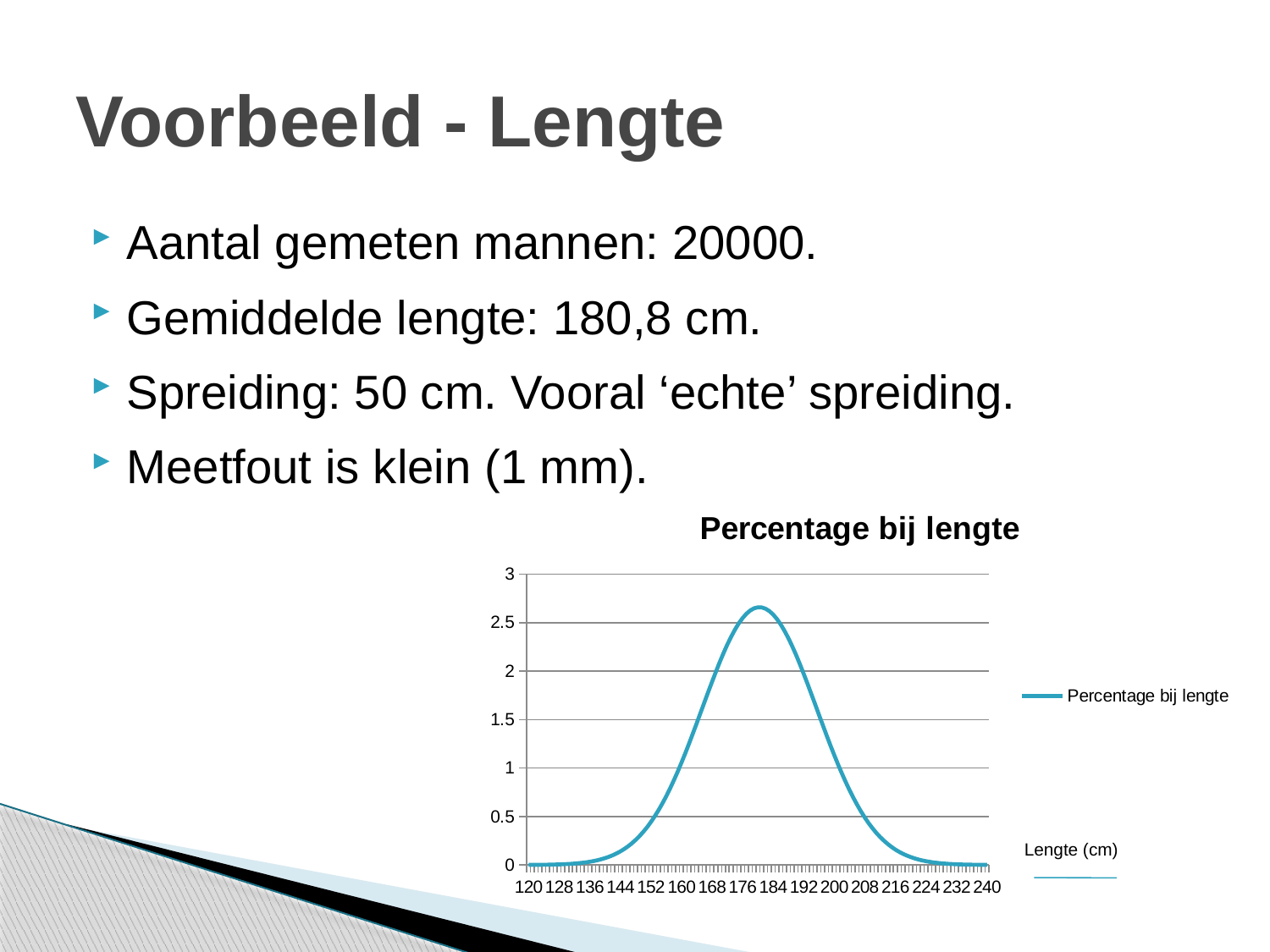

# Voorbeeld - Lengte
Aantal gemeten mannen: 20000.
Gemiddelde lengte: 180,8 cm.
Spreiding: 50 cm. Vooral ‘echte’ spreiding.
Meetfout is klein (1 mm).

### Chart:

| Category |  |
|---|---|
| 120 | 0.0008016481432111329 |
| 121 | 0.0010461708937702153 |
| 122 | 0.001359224760861013 |
| 123 | 0.0017581248971716165 |
| 124 | 0.002264008083224362 |
| 125 | 0.0029025253694640162 |
| 126 | 0.0037046217994172142 |
| 127 | 0.0047074046699202374 |
| 128 | 0.005955099085873982 |
| 129 | 0.007500086159736331 |
| 130 | 0.009404015046275872 |
| 131 | 0.011738975072785145 |
| 132 | 0.014588708539269508 |
| 133 | 0.018049838378938008 |
| 134 | 0.022233077892795192 |
| 135 | 0.027264382365582783 |
| 136 | 0.03328599475741581 |
| 137 | 0.04045733013410352 |
| 138 | 0.04895563640127219 |
| 139 | 0.05897636265491477 |
| 140 | 0.07073316151727799 |
| 141 | 0.08445744869354577 |
| 142 | 0.10039744218251621 |
| 143 | 0.11881660562013587 |
| 144 | 0.13999142561237068 |
| 145 | 0.16420846204254996 |
| 146 | 0.19176062353709697 |
| 147 | 0.22294263772567627 |
| 148 | 0.2580457076497038 |
| 149 | 0.29735137146715457 |
| 150 | 0.3411246120544343 |
| 151 | 0.3896062955563431 |
| 152 | 0.44300505247156696 |
| 153 | 0.5014887503306366 |
| 154 | 0.5651757420534824 |
| 155 | 0.6341261071119421 |
| 156 | 0.7083331319901185 |
| 157 | 0.7877153003972145 |
| 158 | 0.8721090805340311 |
| 159 | 0.9612628048528975 |
| 160 | 1.054831935802553 |
| 161 | 1.152375997944542 |
| 162 | 1.2533574318962664 |
| 163 | 1.357142588605062 |
| 164 | 1.463005033832248 |
| 165 | 1.5701312733428796 |
| 166 | 1.6776289406541134 |
| 167 | 1.7845374133464091 |
| 168 | 1.889840743442325 |
| 169 | 1.9924827051730194 |
| 170 | 2.091383682842275 |
| 171 | 2.185459045871786 |
| 172 | 2.273638590869018 |
| 173 | 2.354886574919438 |
| 174 | 2.4282218231358024 |
| 175 | 2.4927373691541868 |
| 176 | 2.5476190814525745 |
| 177 | 2.59216274202031 |
| 178 | 2.6257890771236054 |
| 179 | 2.6480562919170882 |
| 180 | 2.6586697298092883 |
| 181 | 2.657488361364033 |
| 182 | 2.6445279029765527 |
| 183 | 2.619960468915499 |
| 184 | 2.5841107675001 |
| 185 | 2.537448958931963 |
| 186 | 2.480580394390519 |
| 187 | 2.414232549420615 |
| 188 | 2.339239545802283 |
| 189 | 2.2565247219900444 |
| 190 | 2.1670817605605537 |
| 191 | 2.071954910445222 |
| 192 | 1.9722188514483947 |
| 193 | 1.8689587389308056 |
| 194 | 1.7632509386713882 |
| 195 | 1.6561449176497909 |
| 196 | 1.5486466982891065 |
| 197 | 1.4417042145132537 |
| 198 | 1.33619483107585 |
| 199 | 1.2329152064220357 |
| 200 | 1.1325735972438673 |
| 201 | 1.0357846230948298 |
| 202 | 0.943066434832258 |
| 203 | 0.8548401637182317 |
| 204 | 0.7714314706765902 |
| 205 | 0.6930739688584286 |
| 206 | 0.6199142581118801 |
| 207 | 0.5520182874174625 |
| 208 | 0.48937875054438007 |
| 209 | 0.43192322034896846 |
| 210 | 0.37952273713536727 |
| 211 | 0.3320005849004728 |
| 212 | 0.28914101446705726 |
| 213 | 0.2506977027487048 |
| 214 | 0.2164017709579832 |
| 215 | 0.1859692198065037 |
| 216 | 0.15910767513158208 |
| 217 | 0.1355223715881724 |
| 218 | 0.11492133396041657 |
| 219 | 0.09701974441318231 |
| 220 | 0.08154350900851995 |
| 221 | 0.06823205768501633 |
| 222 | 0.05684042849254462 |
| 223 | 0.047140699240129764 |
| 224 | 0.0389228380638577 |
| 225 | 0.03199504909688885 |
| 226 | 0.02618369085949855 |
| 227 | 0.02133284367672139 |
| 228 | 0.017303598894301404 |
| 229 | 0.013973137419052987 |
| 230 | 0.011233658652579208 |
| 231 | 0.008991213671602374 |
| 232 | 0.007164488934358239 |
| 233 | 0.005683579199914973 |
| 234 | 0.004488781010859299 |
| 235 | 0.0035294312206329112 |
| 236 | 0.0027628087955032243 |
| 237 | 0.0021531125834402805 |
| 238 | 0.0016705229659390777 |
| 239 | 0.0012903513020129872 |
| 240 | 0.0009922778122577207 |
Lengte (cm)